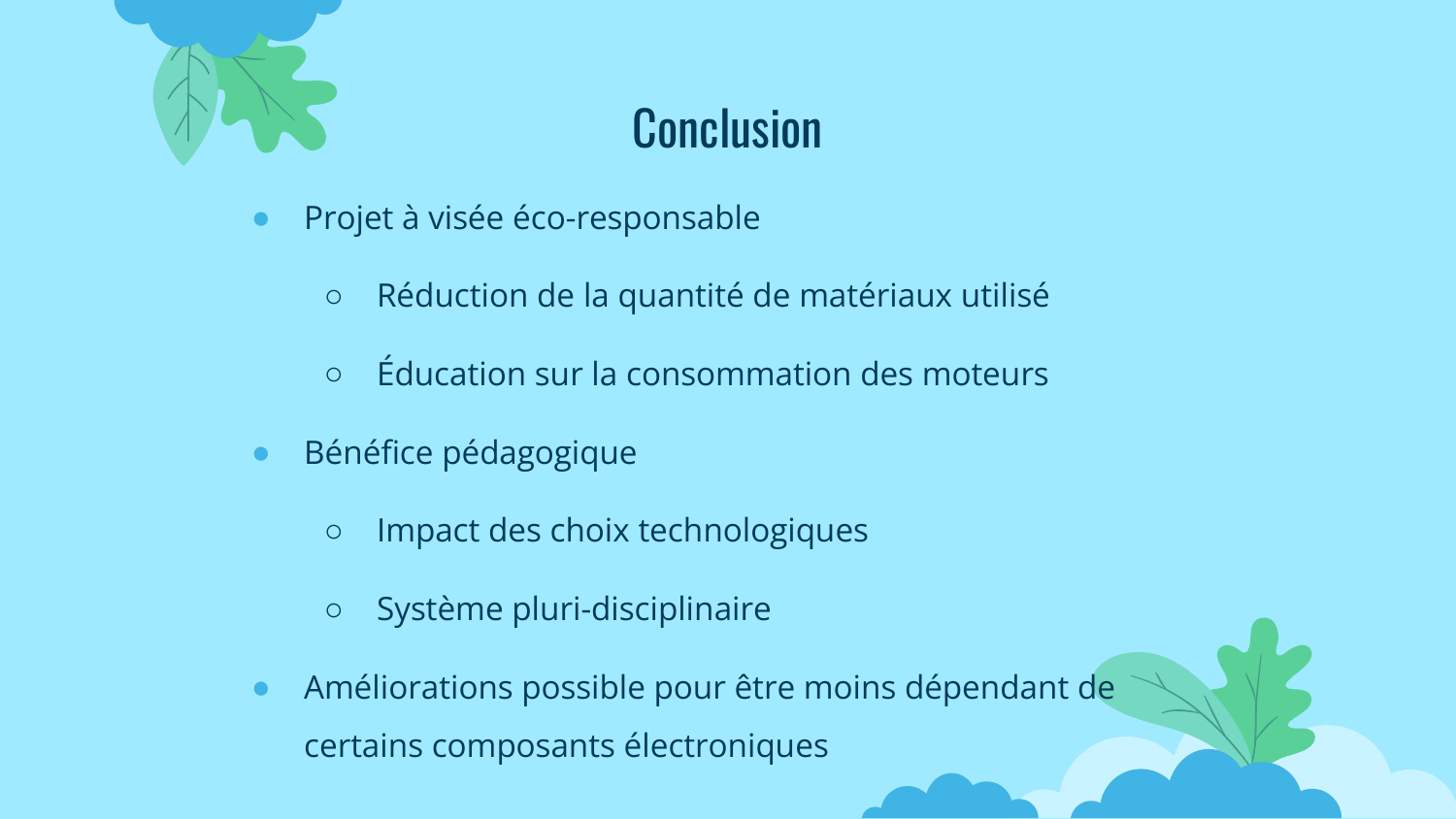

# Conclusion
Projet à visée éco-responsable
Réduction de la quantité de matériaux utilisé
Éducation sur la consommation des moteurs
Bénéfice pédagogique
Impact des choix technologiques
Système pluri-disciplinaire
Améliorations possible pour être moins dépendant de certains composants électroniques